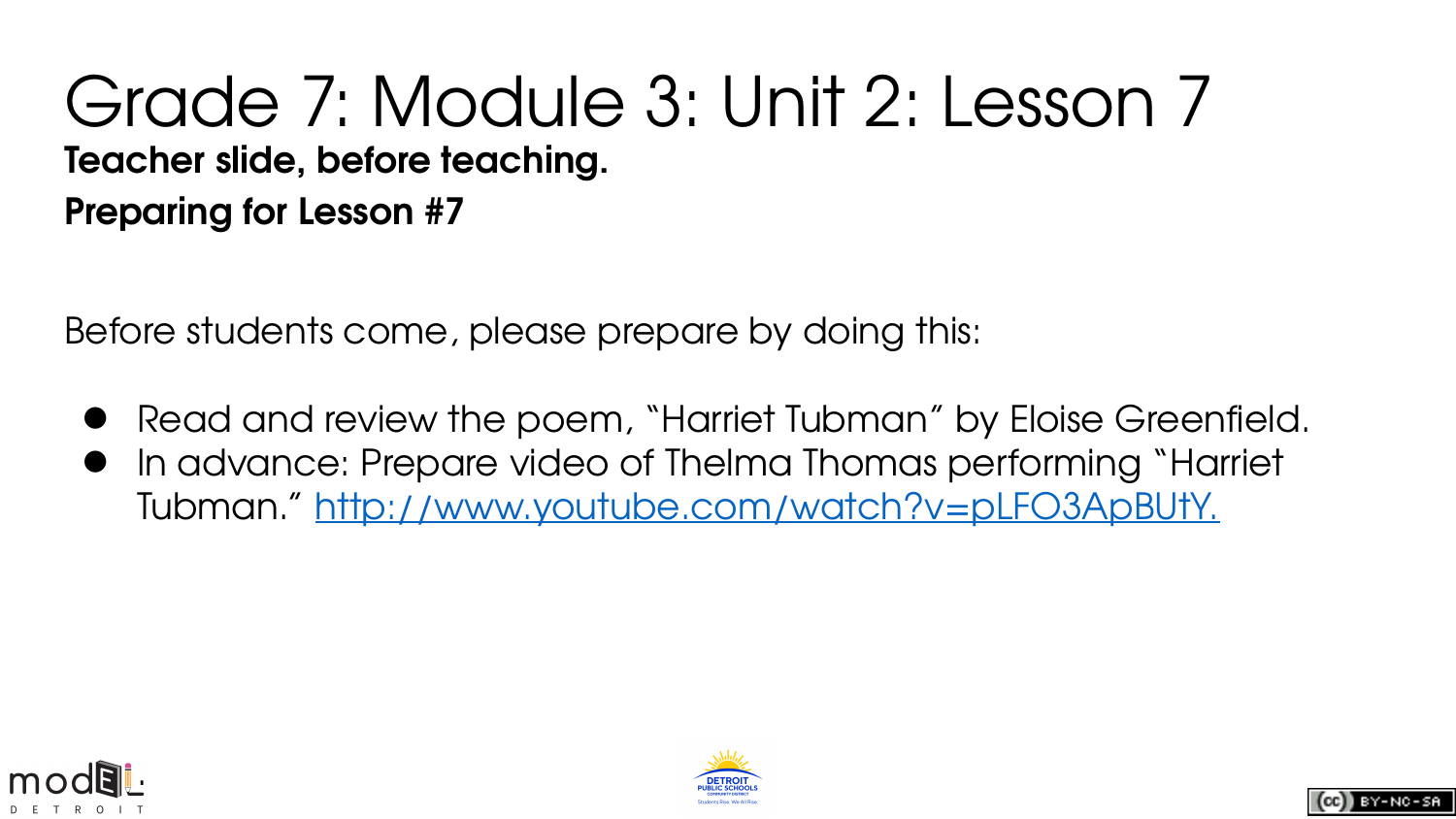

Grade 7: Module 3: Unit 2: Lesson 7
Teacher slide, before teaching.
Preparing for Lesson #7

Before students come, please prepare by doing this:

Read and review the poem, “Harriet Tubman” by Eloise Greenfield.
In advance: Prepare video of Thelma Thomas performing “Harriet Tubman.” http://www.youtube.com/watch?v=pLFO3ApBUtY.

.